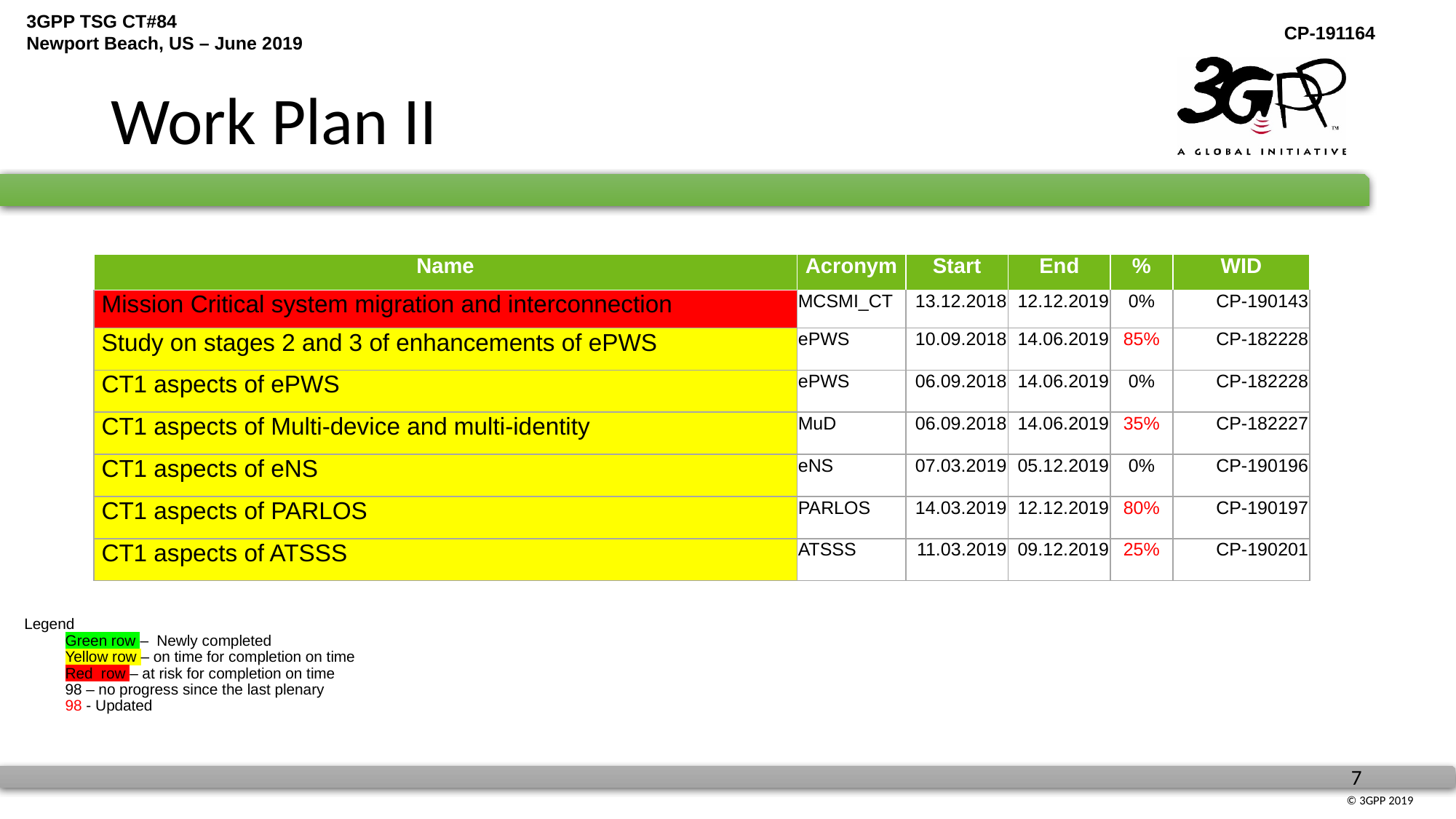

# Work Plan II
| Name | Acronym | Start | End | % | WID |
| --- | --- | --- | --- | --- | --- |
| Mission Critical system migration and interconnection | MCSMI\_CT | 13.12.2018 | 12.12.2019 | 0% | CP-190143 |
| Study on stages 2 and 3 of enhancements of ePWS | ePWS | 10.09.2018 | 14.06.2019 | 85% | CP-182228 |
| CT1 aspects of ePWS | ePWS | 06.09.2018 | 14.06.2019 | 0% | CP-182228 |
| CT1 aspects of Multi-device and multi-identity | MuD | 06.09.2018 | 14.06.2019 | 35% | CP-182227 |
| CT1 aspects of eNS | eNS | 07.03.2019 | 05.12.2019 | 0% | CP-190196 |
| CT1 aspects of PARLOS | PARLOS | 14.03.2019 | 12.12.2019 | 80% | CP-190197 |
| CT1 aspects of ATSSS | ATSSS | 11.03.2019 | 09.12.2019 | 25% | CP-190201 |
Legend
Green row –  Newly completed
	Yellow row – on time for completion on time
Red  row – at risk for completion on time
	98 – no progress since the last plenary
	98 - Updated